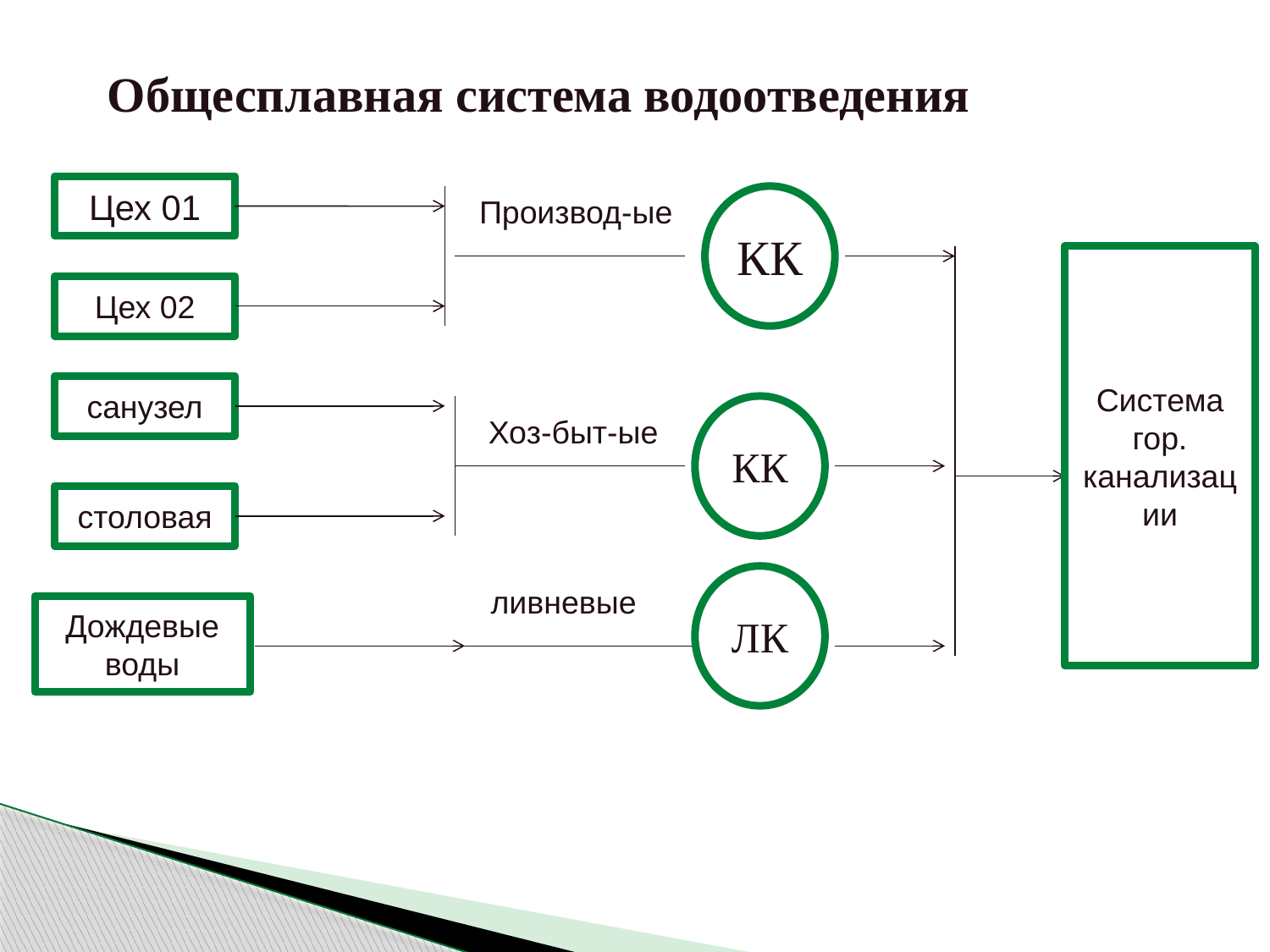

Общесплавная система водоотведения
Цех 01
Производ-ые
КК
Система гор. канализации
Цех 02
санузел
КК
Хоз-быт-ые
столовая
ЛК
ливневые
Дождевые воды